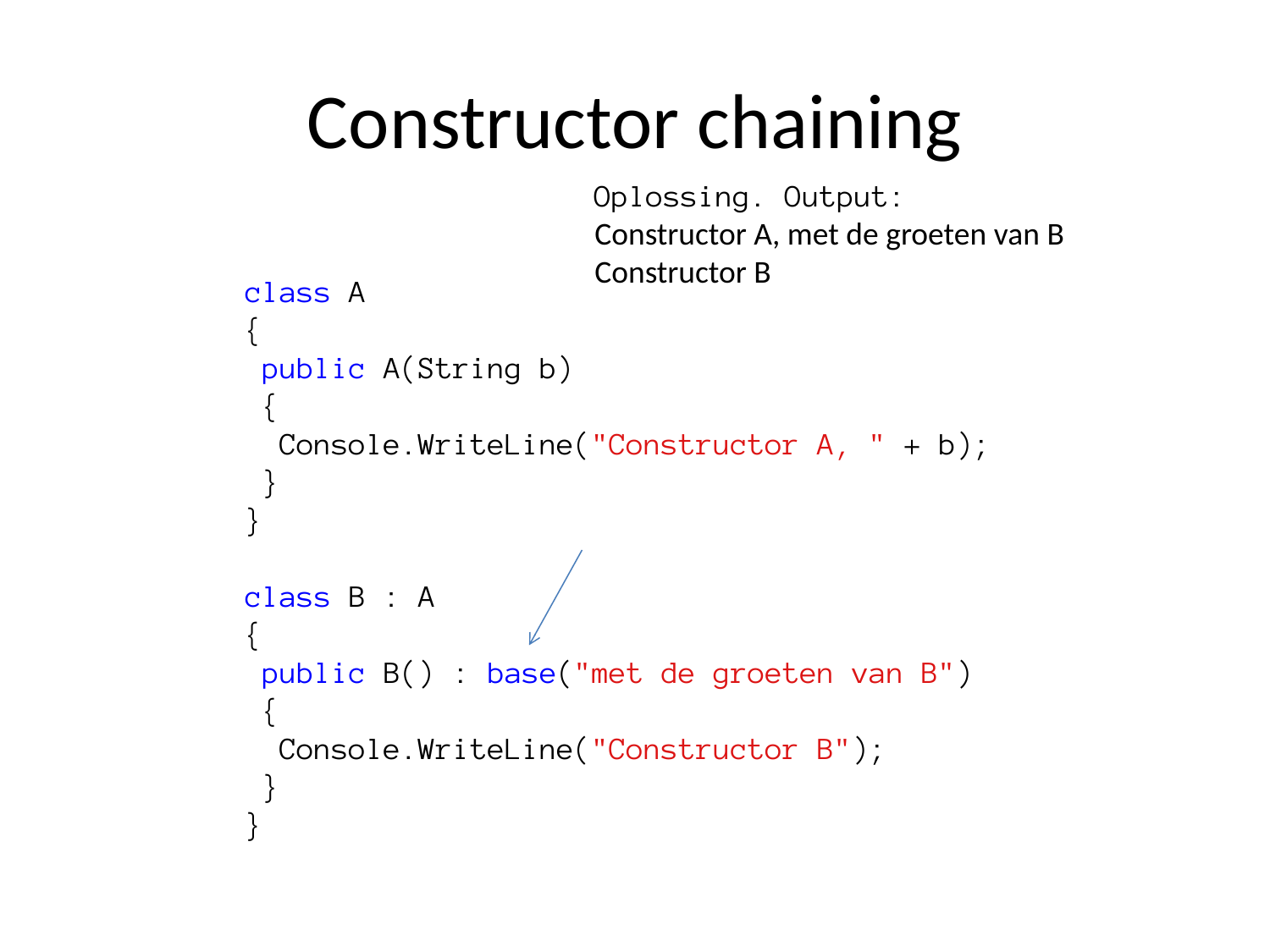

# Constructor chaining
Oplossing. Output:
Constructor A, met de groeten van B
Constructor B

class A
{
 public A(String b)
 {
  Console.WriteLine("Constructor A, " + b);
 }
}

class B : A
{
 public B() : base("met de groeten van B")
 {
  Console.WriteLine("Constructor B");
 }
}